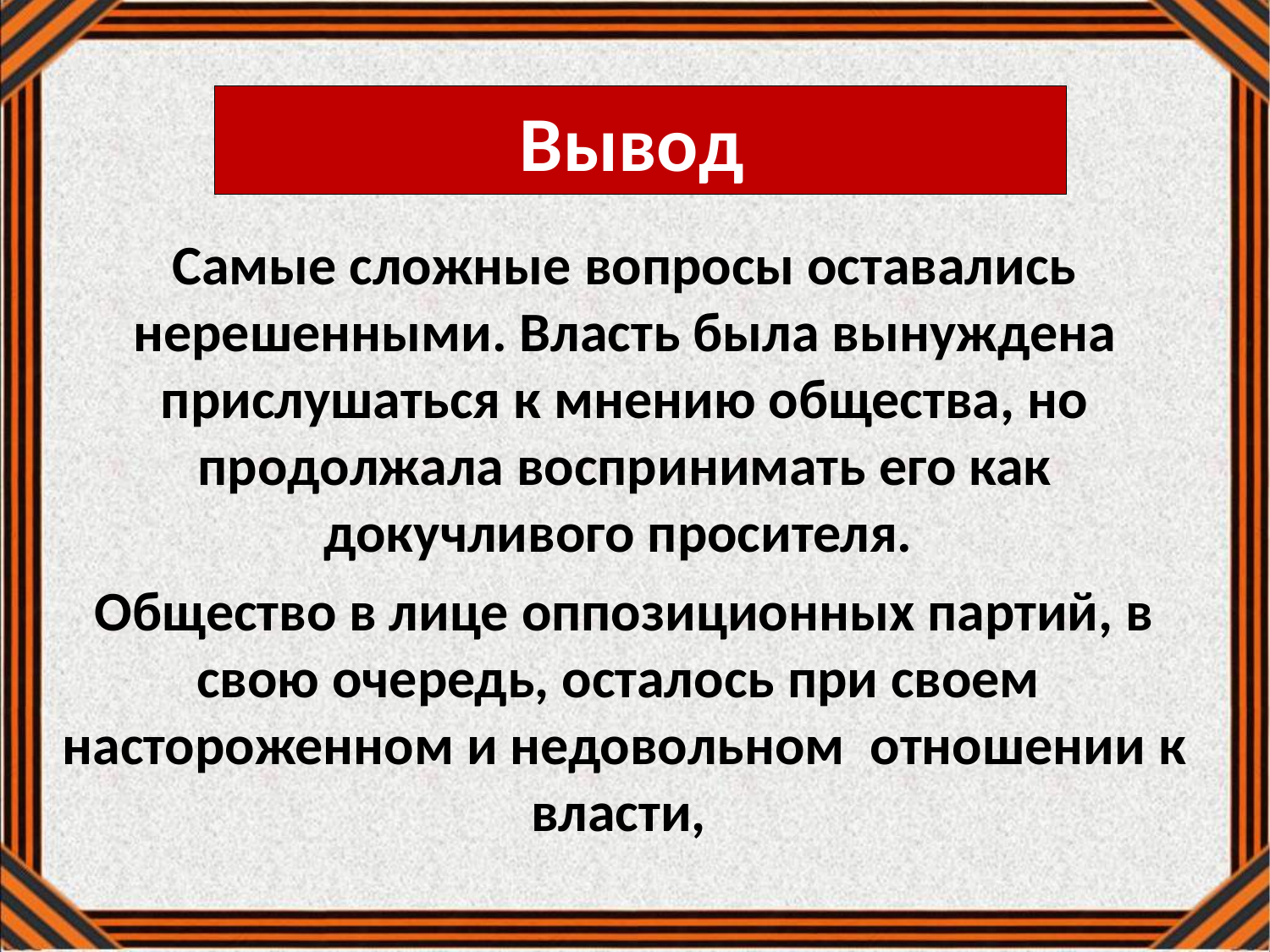

# Вывод
Самые сложные вопросы оставались нерешенными. Власть была вынуждена прислушаться к мнению общества, но продолжала воспринимать его как докучливого просителя.
Общество в лице оппозиционных партий, в свою очередь, осталось при своем  настороженном и недовольном  отношении к власти,